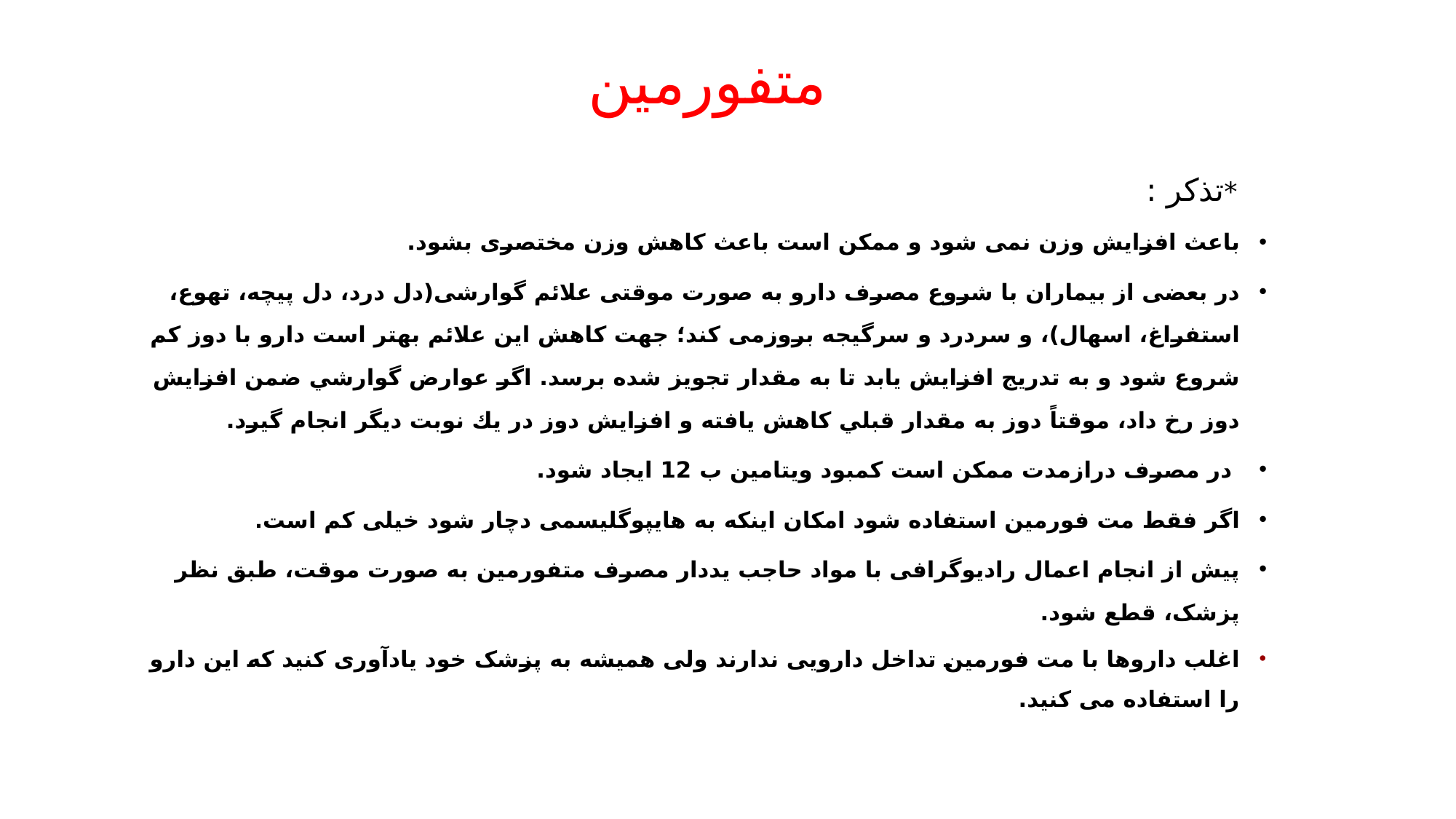

# متفورمین
    *تذکر :
باعث افزایش وزن نمی شود و ممکن است باعث کاهش وزن مختصری بشود.
در بعضی از بیماران با شروع مصرف دارو به صورت موقتی علائم گوارشی(دل درد، دل پیچه، تهوع، استفراغ، اسهال)، و سردرد و سرگیجه بروزمی کند؛ جهت کاهش این علائم بهتر است دارو با دوز کم شروع شود و به تدریج افزایش یابد تا به مقدار تجویز شده برسد. اگر عوارض گوارشي ضمن افزايش دوز رخ داد، موقتاً دوز به مقدار قبلي كاهش يافته و افزايش دوز در يك نوبت ديگر انجام گيرد.
 در مصرف درازمدت ممکن است کمبود ویتامین ب 12 ایجاد شود.
اگر فقط مت فورمین استفاده شود امکان اینکه به هایپوگلیسمی دچار شود خیلی کم است.
پیش از انجام اعمال رادیوگرافی با مواد حاجب یددار مصرف متفورمین به صورت موقت، طبق نظر پزشک، قطع شود.
اغلب داروها با مت فورمین تداخل دارویی ندارند ولی همیشه به پزشک خود یادآوری کنید که این دارو را استفاده می کنید.